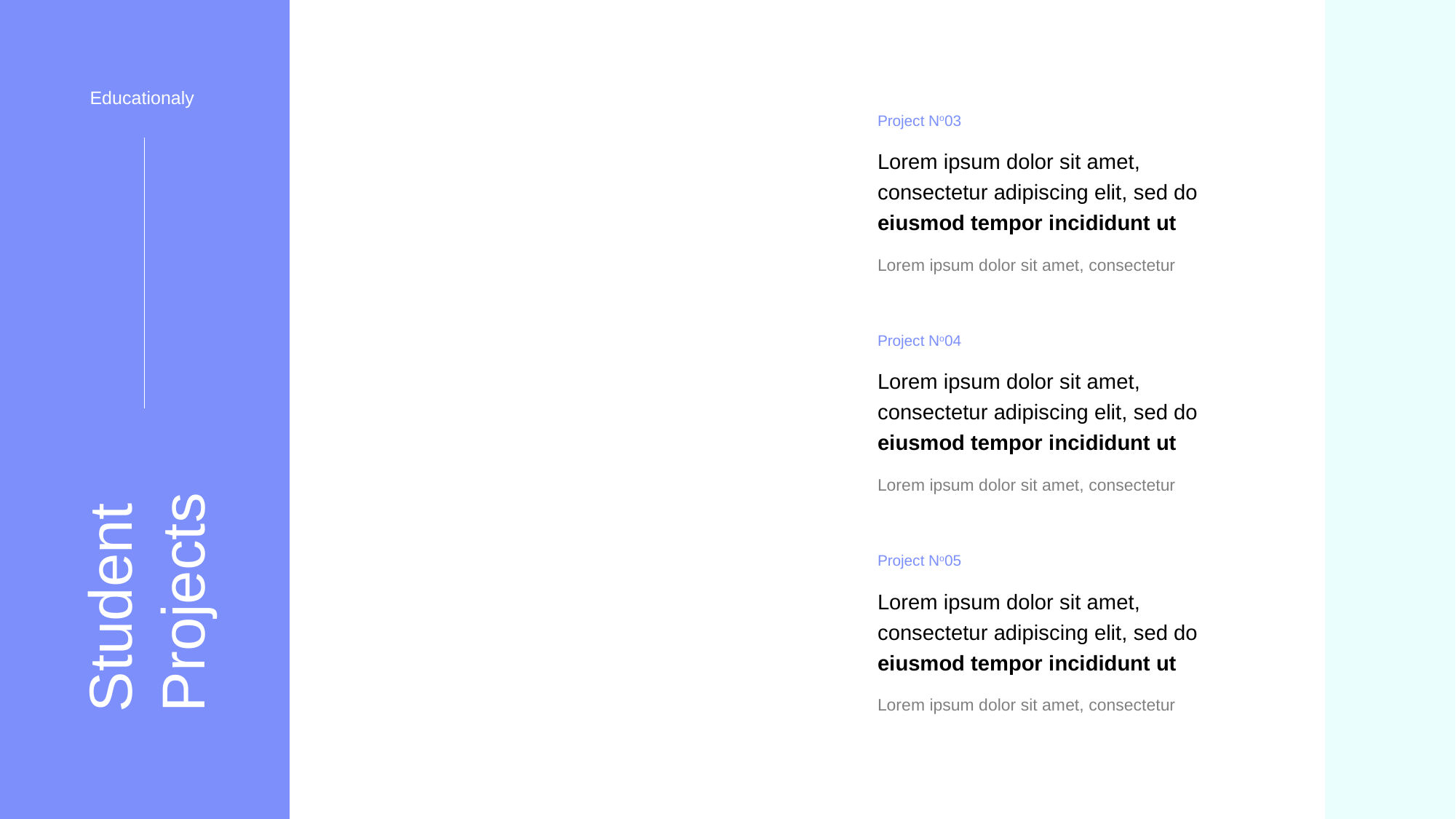

Educationaly

Project No03
Lorem ipsum dolor sit amet, consectetur adipiscing elit, sed do eiusmod tempor incididunt ut
Lorem ipsum dolor sit amet, consectetur

Project No04
Lorem ipsum dolor sit amet, consectetur adipiscing elit, sed do eiusmod tempor incididunt ut
Lorem ipsum dolor sit amet, consectetur
Student Projects

Project No05
Lorem ipsum dolor sit amet, consectetur adipiscing elit, sed do eiusmod tempor incididunt ut
Lorem ipsum dolor sit amet, consectetur